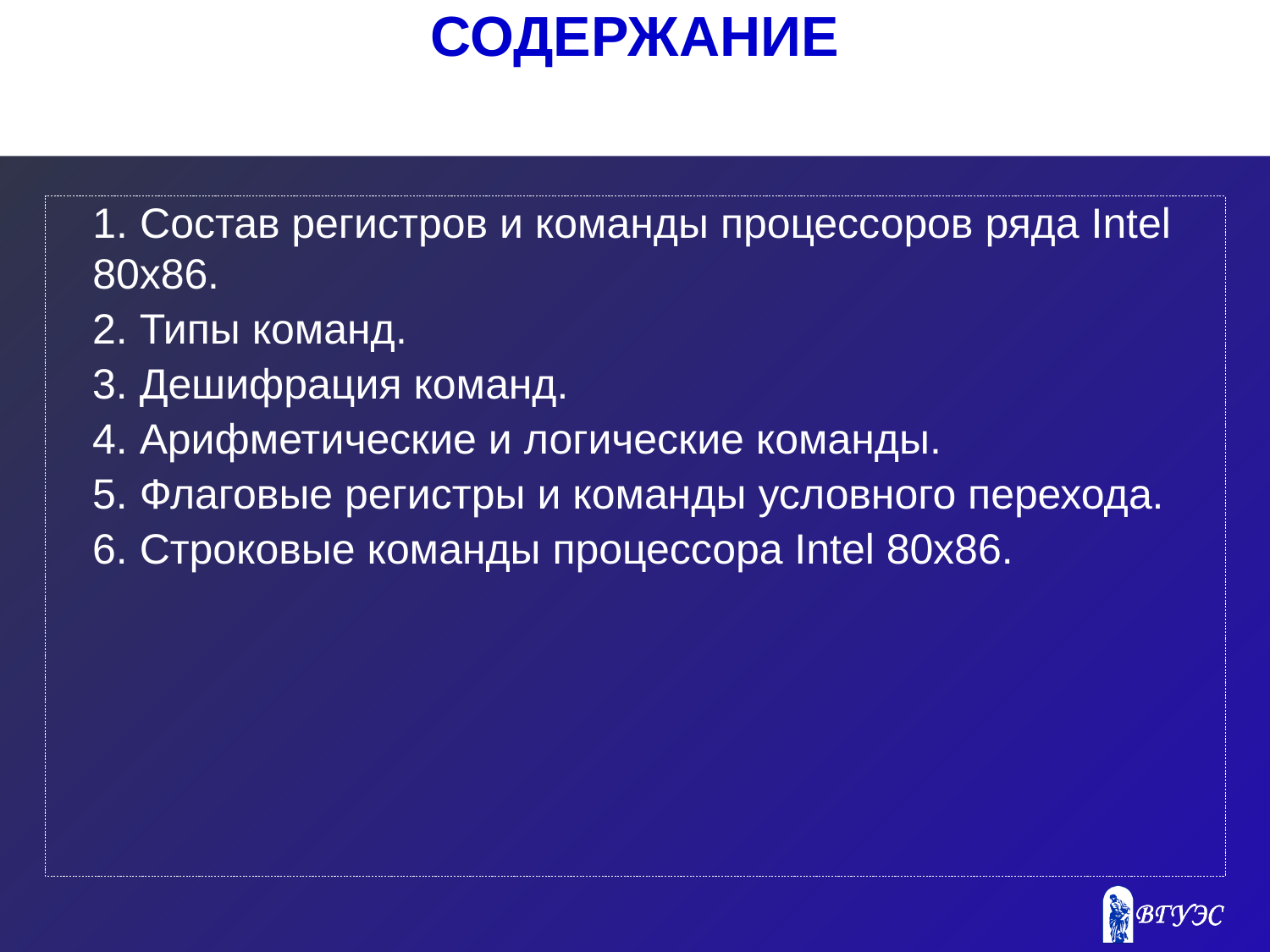

СОДЕРЖАНИЕ

	1. Состав регистров и команды процессоров ряда Intel 80x86.
    2. Типы команд.
    3. Дешифрация команд.
    4. Арифметические и логические команды.
    5. Флаговые регистры и команды условного перехода.
    6. Строковые команды процессора Intel 80x86.

2